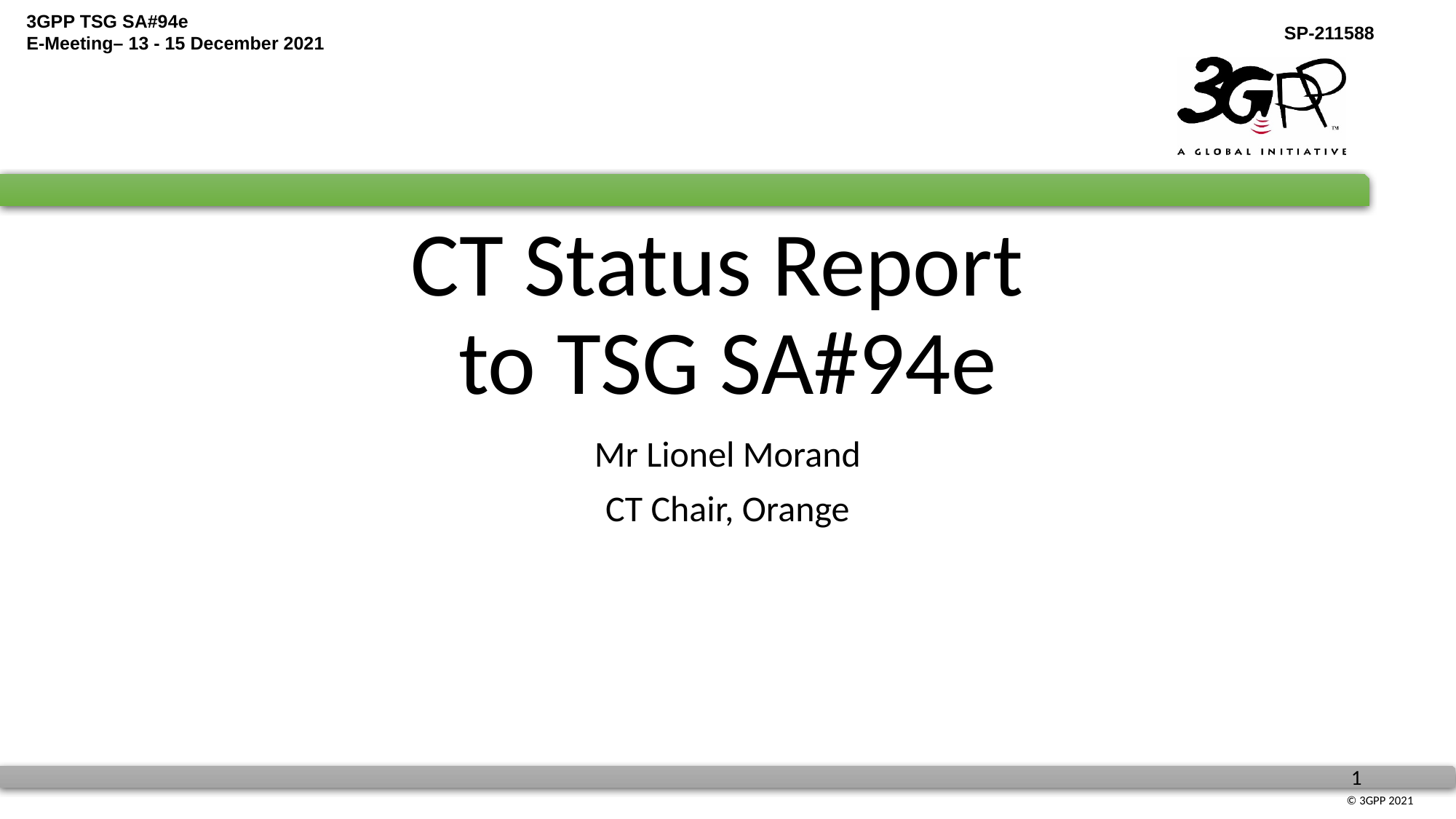

# CT Status Report to TSG SA#94e
Mr Lionel Morand
CT Chair, Orange